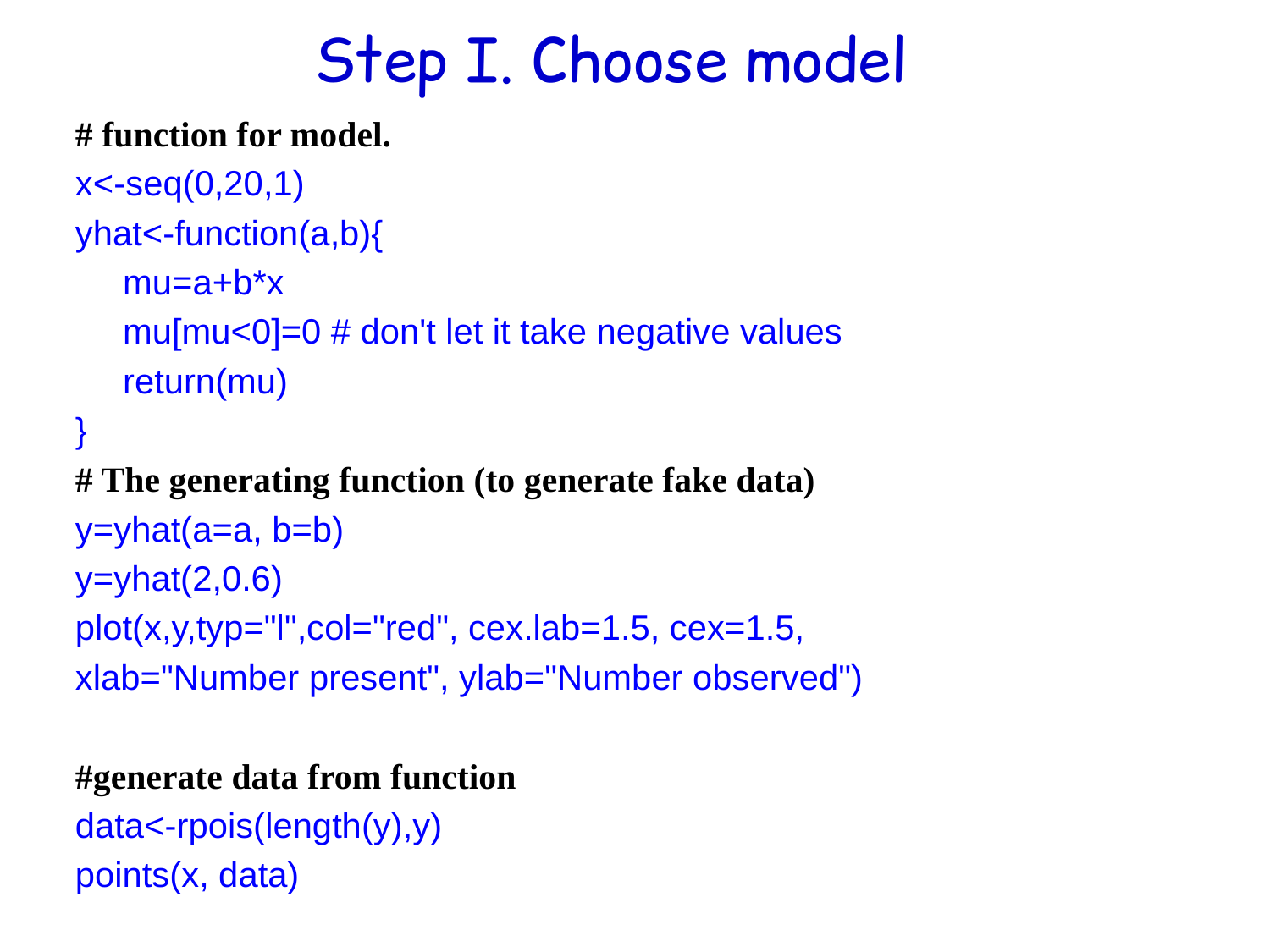

# Step I. Choose model
# function for model.
x<-seq(0,20,1)
yhat<-function(a,b){
	mu=a+b*x
	mu[mu<0]=0 # don't let it take negative values
	return(mu)
}
# The generating function (to generate fake data)
y=yhat(a=a, b=b)
y=yhat(2,0.6)
plot(x,y,typ="l",col="red", cex.lab=1.5, cex=1.5,
xlab="Number present", ylab="Number observed")

#generate data from function
data<-rpois(length(y),y)
points(x, data)